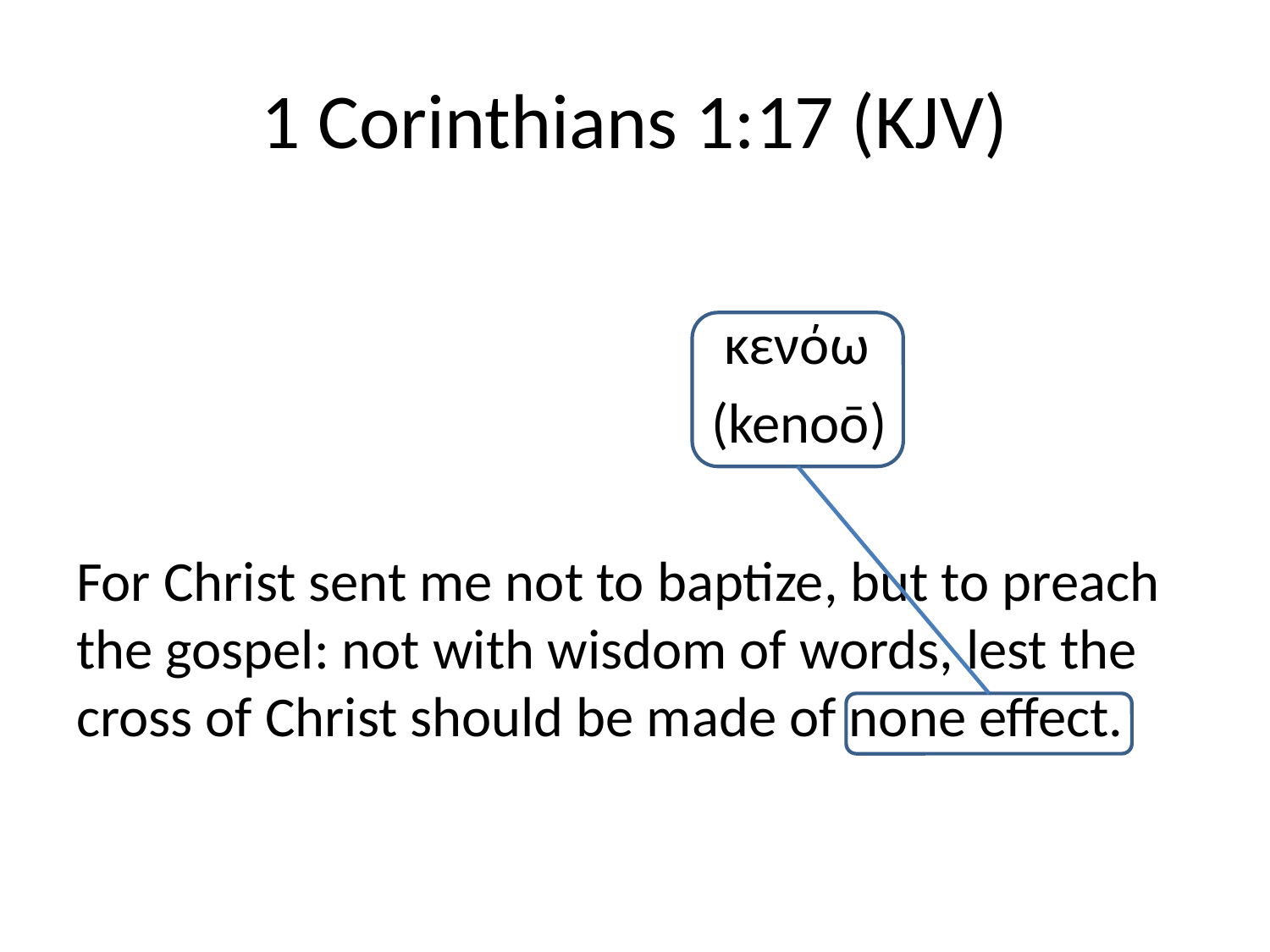

# 1 Corinthians 1:17 (KJV)

					 κενόω
					(kenoō)

For Christ sent me not to baptize, but to preach the gospel: not with wisdom of words, lest the cross of Christ should be made of none effect.